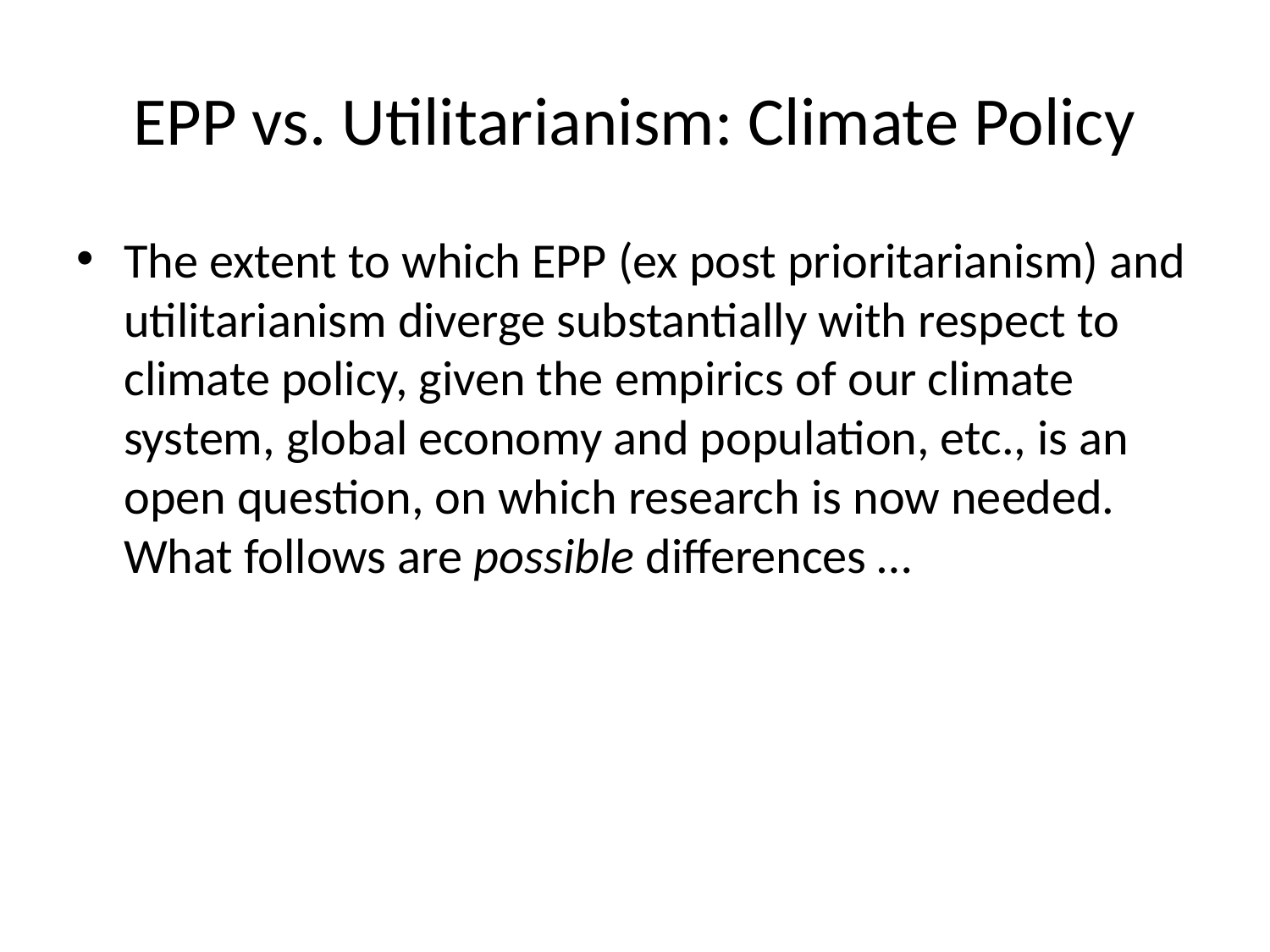

# EPP vs. Utilitarianism: Climate Policy
The extent to which EPP (ex post prioritarianism) and utilitarianism diverge substantially with respect to climate policy, given the empirics of our climate system, global economy and population, etc., is an open question, on which research is now needed.  What follows are possible differences …